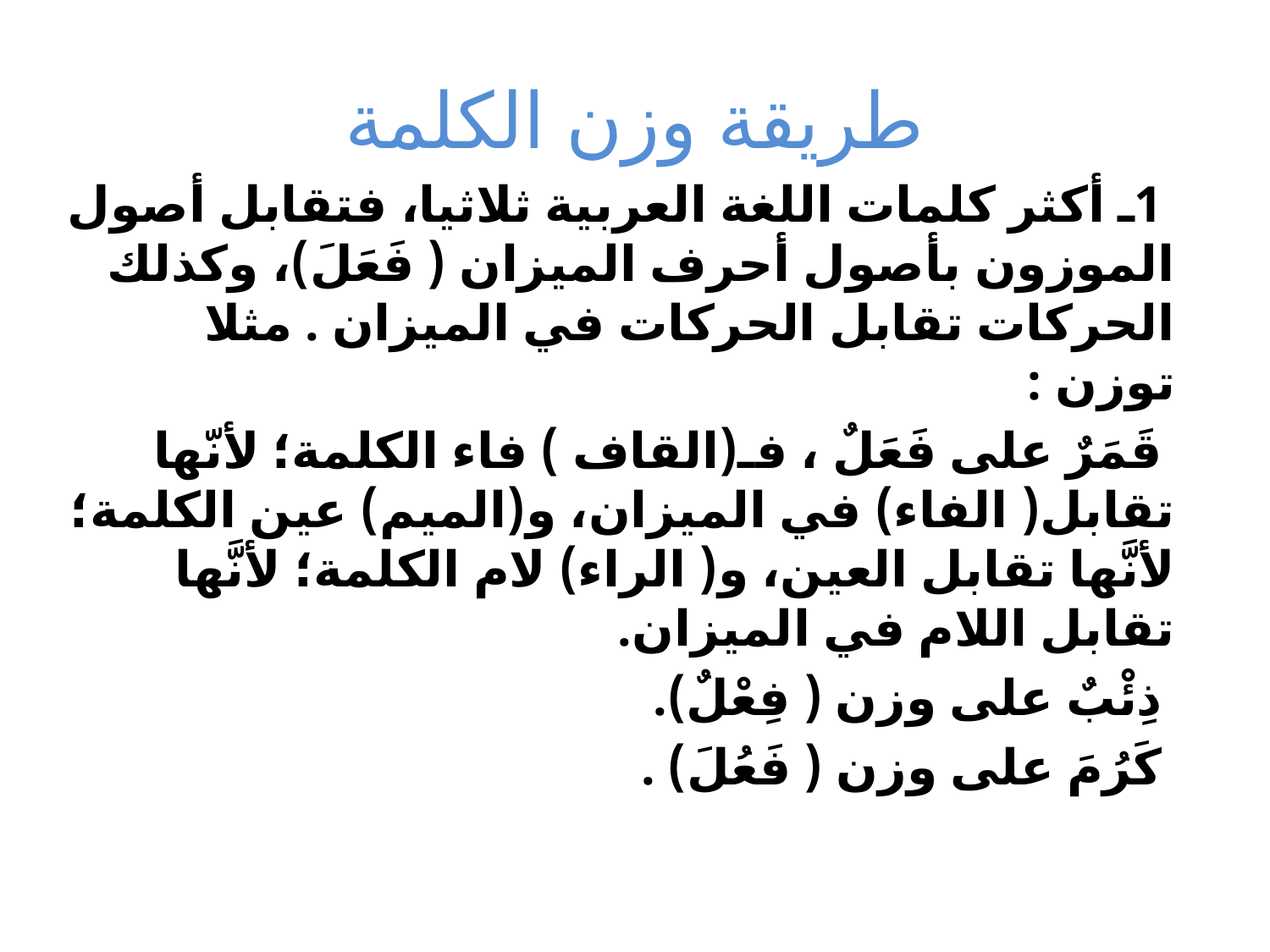

# طريقة وزن الكلمة
 1ـ أكثر كلمات اللغة العربية ثلاثيا، فتقابل أصول الموزون بأصول أحرف الميزان ( فَعَلَ)، وكذلك الحركات تقابل الحركات في الميزان . مثلا توزن :
 قَمَرٌ على فَعَلٌ ، فـ(القاف ) فاء الكلمة؛ لأنّها تقابل( الفاء) في الميزان، و(الميم) عين الكلمة؛ لأنَّها تقابل العين، و( الراء) لام الكلمة؛ لأنَّها تقابل اللام في الميزان.
 ذِئْبٌ على وزن ( فِعْلٌ).
 كَرُمَ على وزن ( فَعُلَ) .